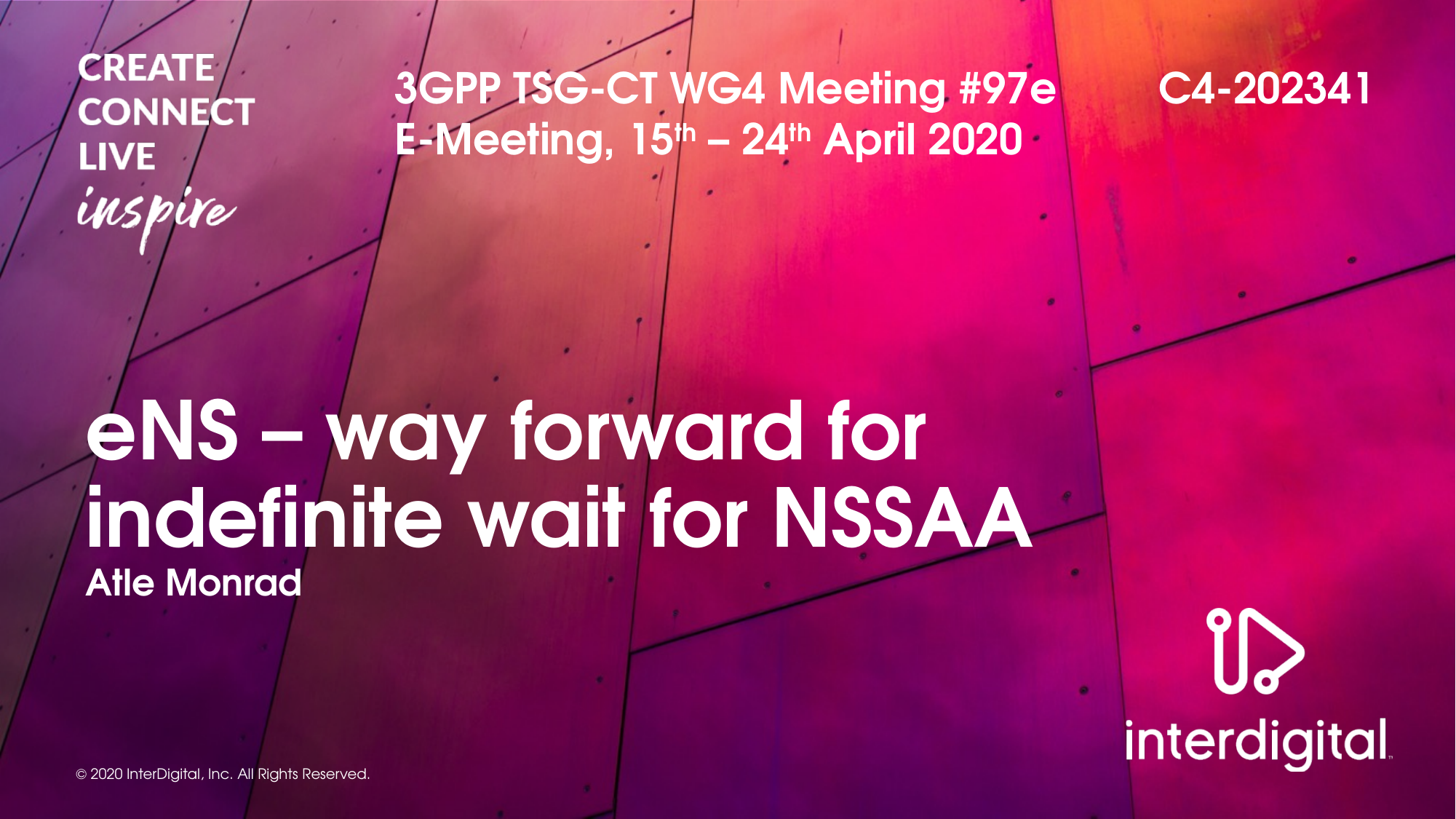

3GPP TSG-CT WG4 Meeting #97e	C4-202341
E-Meeting, 15th – 24th April 2020

# eNS – way forward for indefinite wait for NSSAA Atle Monrad